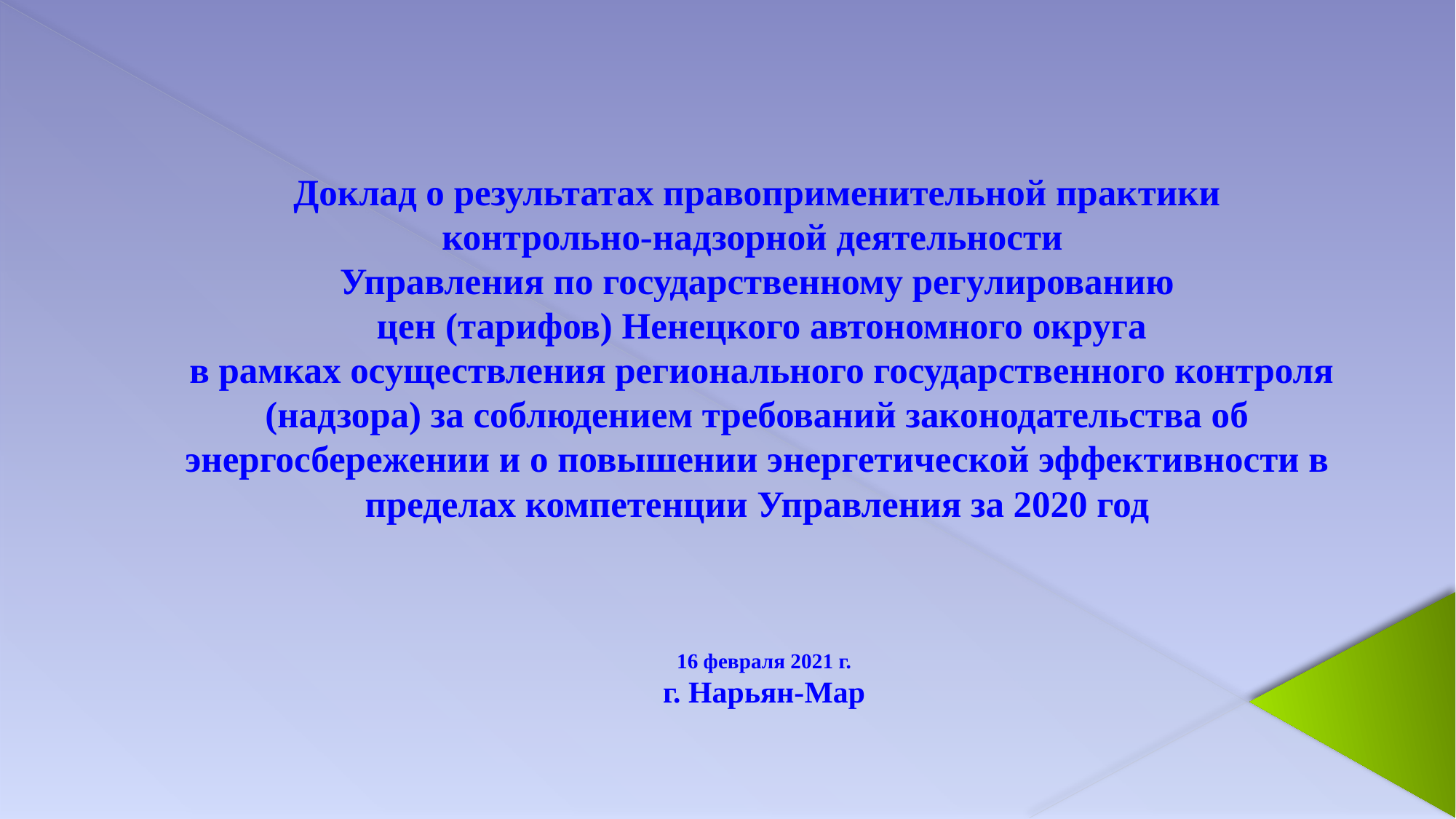

# Доклад о результатах правоприменительной практики контрольно-надзорной деятельности Управления по государственному регулированию цен (тарифов) Ненецкого автономного округа в рамках осуществления регионального государственного контроля (надзора) за соблюдением требований законодательства об энергосбережении и о повышении энергетической эффективности в пределах компетенции Управления за 2020 год
16 февраля 2021 г.
г. Нарьян-Мар